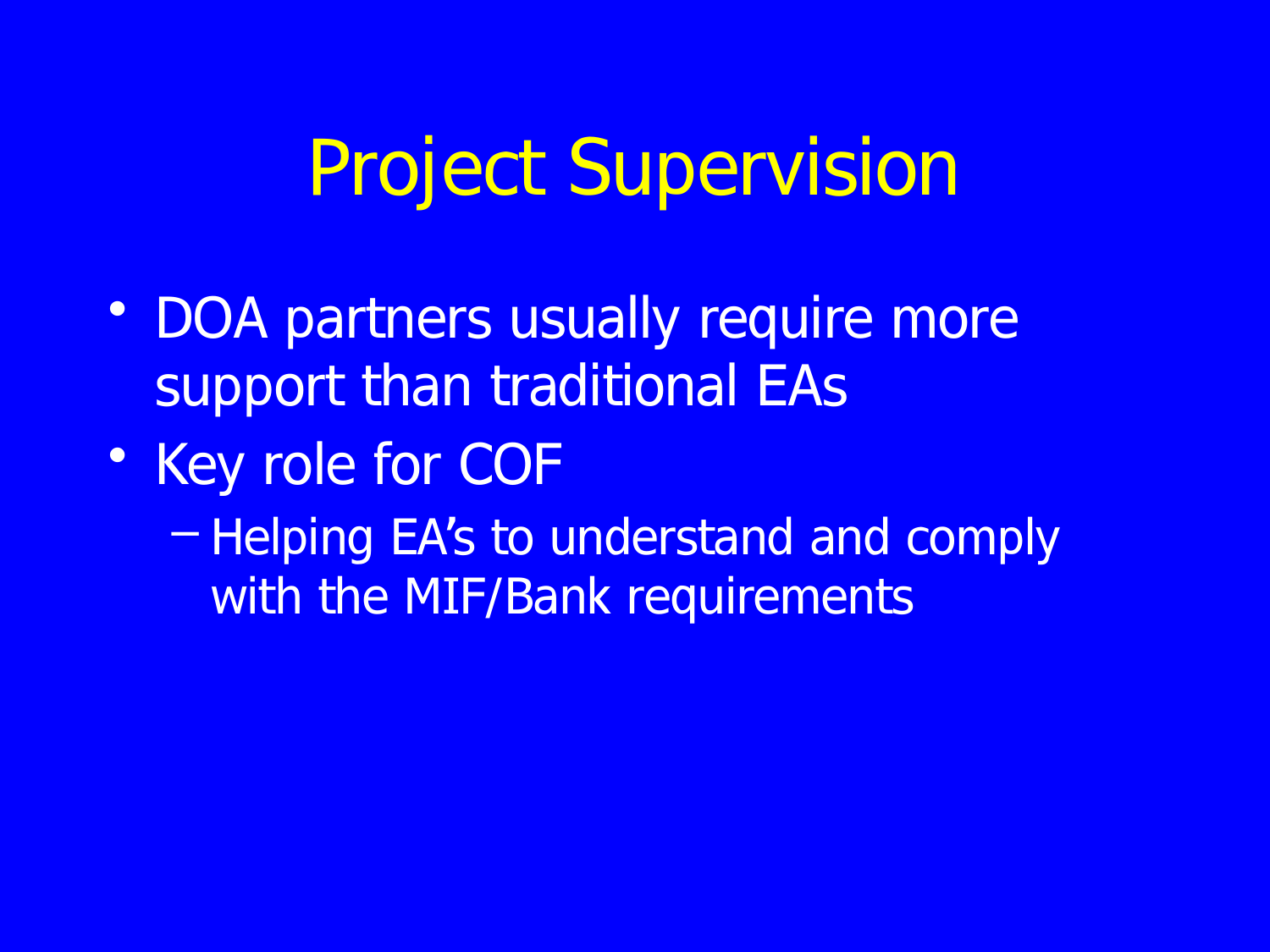

# Project Supervision
DOA partners usually require more support than traditional EAs
Key role for COF
Helping EA’s to understand and comply with the MIF/Bank requirements